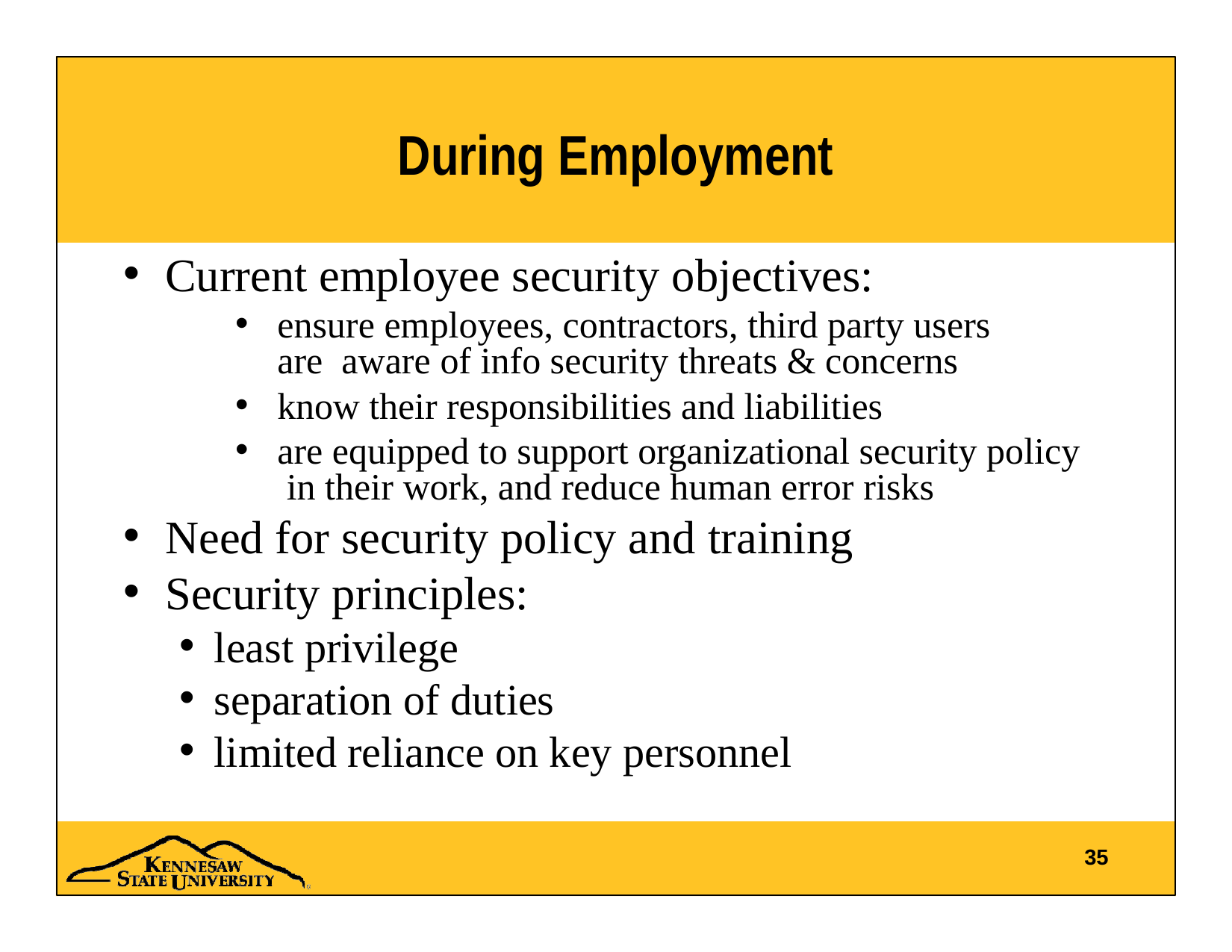

# During Employment
Current employee security objectives:
ensure employees, contractors, third party users are  aware of info security threats & concerns
know their responsibilities and liabilities
are equipped to support organizational security policy  in their work, and reduce human error risks
Need for security policy and training
Security principles:
least privilege
separation of duties
limited reliance on key personnel

35